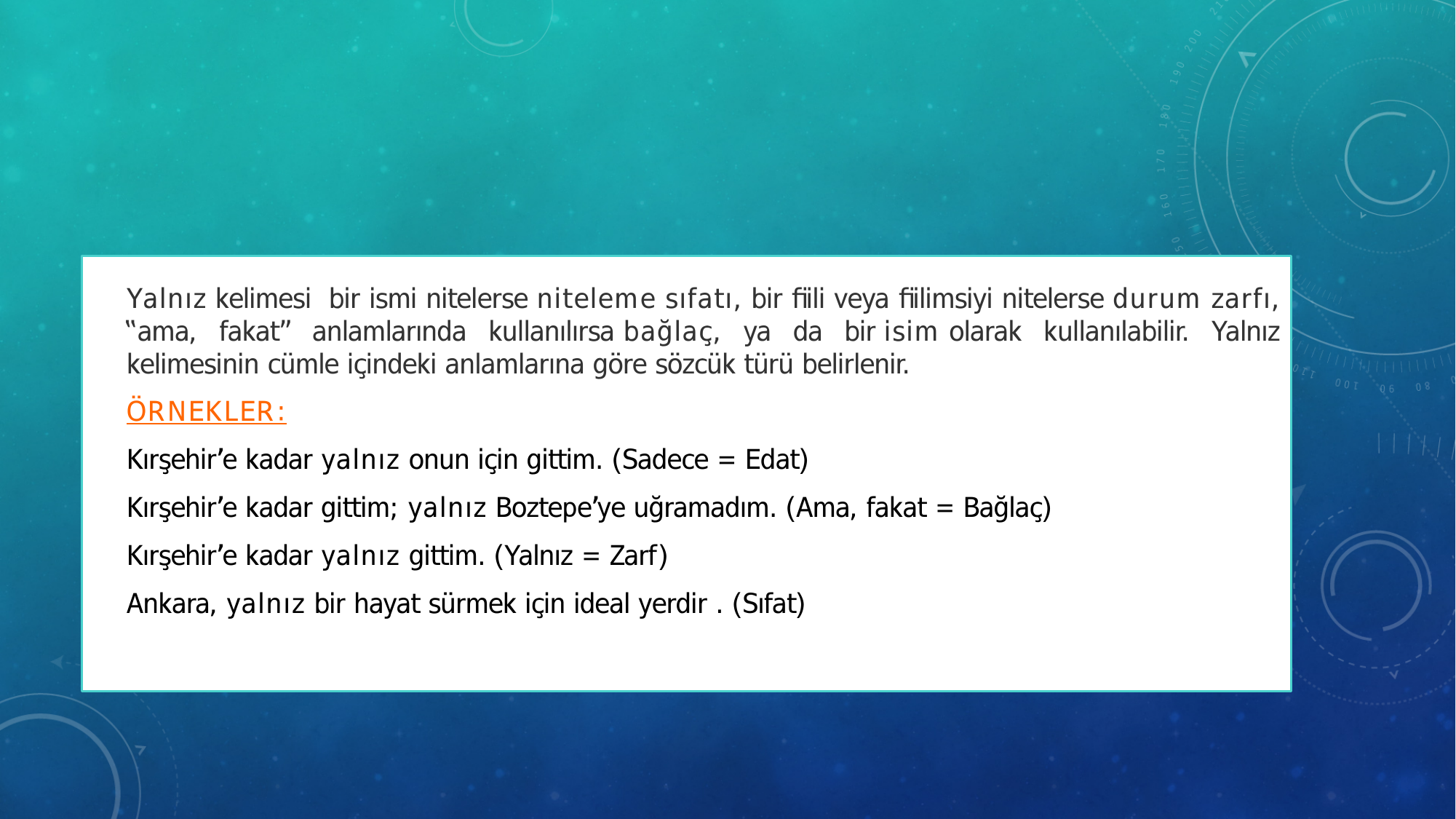

#
Yalnız kelimesi  bir ismi nitelerse niteleme sıfatı, bir fiili veya fiilimsiyi nitelerse durum zarfı, “ama, fakat” anlamlarında kullanılırsa bağlaç, ya da bir isim olarak kullanılabilir. Yalnız kelimesinin cümle içindeki anlamlarına göre sözcük türü belirlenir.
ÖRNEKLER:
Kırşehir’e kadar yalnız onun için gittim. (Sadece = Edat)
Kırşehir’e kadar gittim; yalnız Boztepe’ye uğramadım. (Ama, fakat = Bağlaç)
Kırşehir’e kadar yalnız gittim. (Yalnız = Zarf)
Ankara, yalnız bir hayat sürmek için ideal yerdir . (Sıfat)